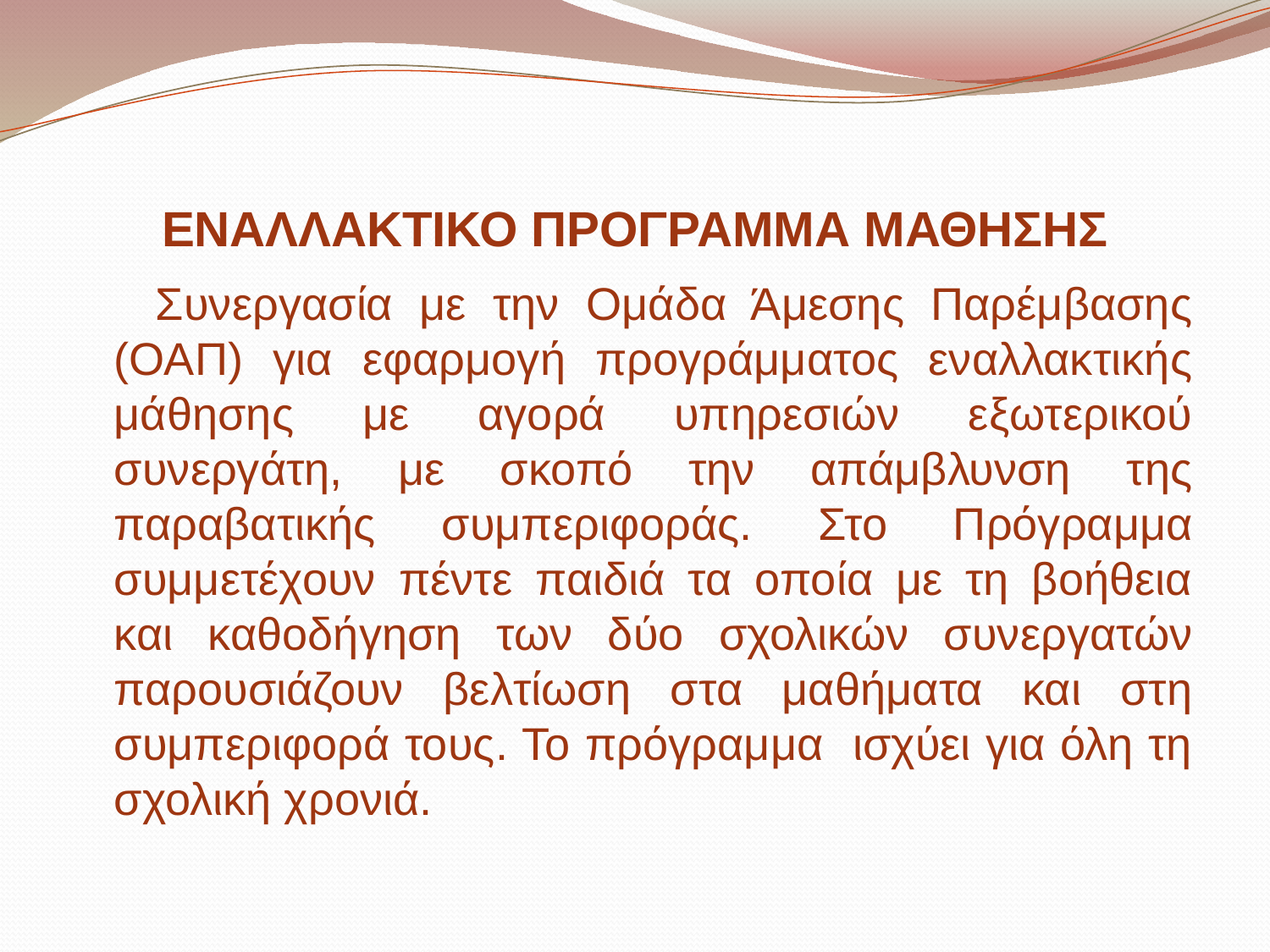

# ΕΝΑΛΛΑΚΤΙΚΟ ΠΡΟΓΡΑΜΜΑ ΜΑΘΗΣΗΣ
   Συνεργασία με την Ομάδα Άμεσης Παρέμβασης (ΟΑΠ) για εφαρμογή προγράμματος εναλλακτικής μάθησης με αγορά υπηρεσιών εξωτερικού συνεργάτη, με σκοπό την απάμβλυνση της παραβατικής συμπεριφοράς. Στο Πρόγραμμα συμμετέχουν πέντε παιδιά τα οποία με τη βοήθεια και καθοδήγηση των δύο σχολικών συνεργατών παρουσιάζουν βελτίωση στα μαθήματα και στη συμπεριφορά τους. Το πρόγραμμα  ισχύει για όλη τη σχολική χρονιά.